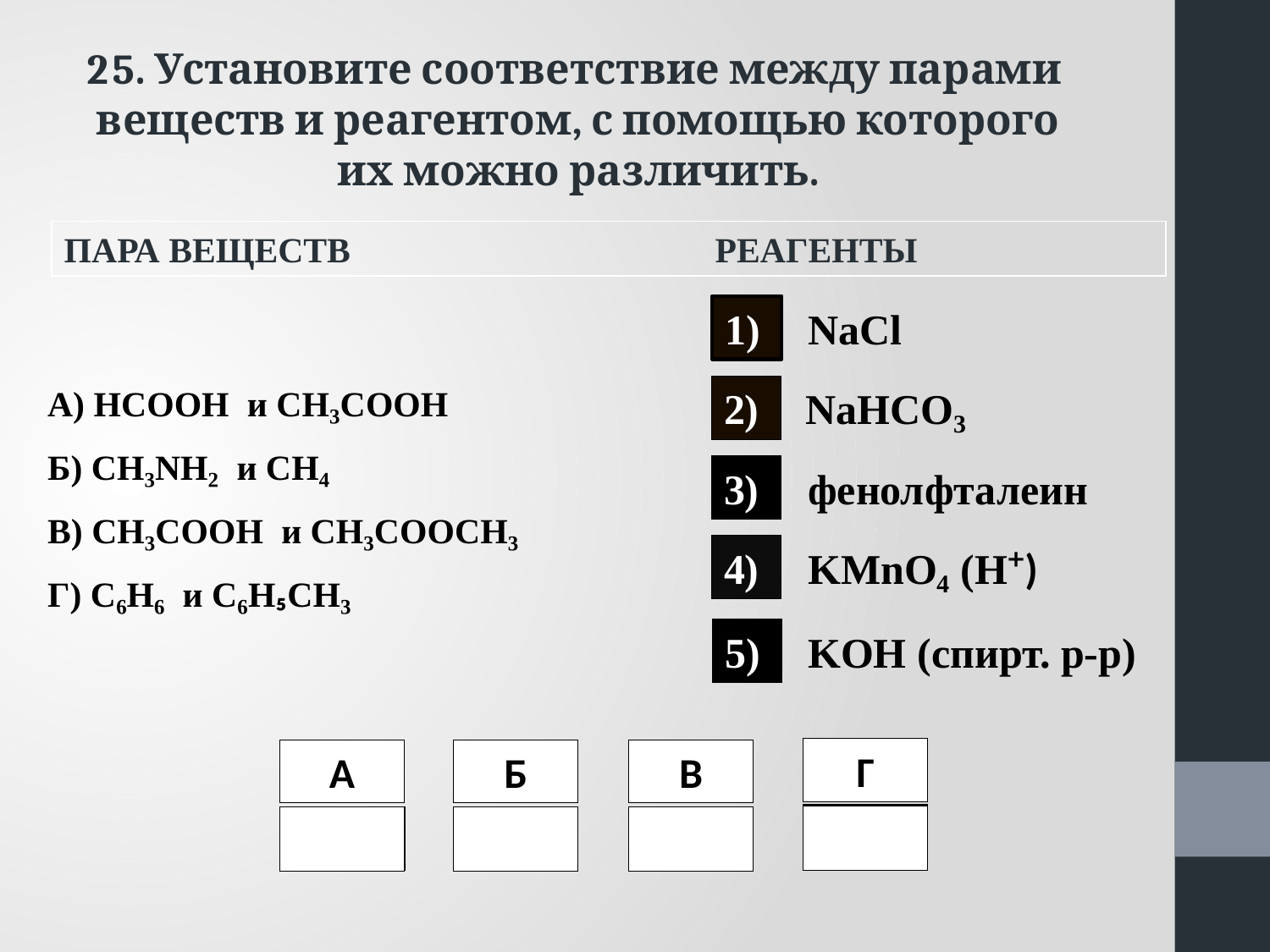

25. Уста­но­ви­те со­от­вет­ствие между па­ра­ми
ве­ществ и ре­а­ген­том, с по­мо­щью ко­то­ро­го их можно раз­ли­чить.
ПАРА ВЕ­ЩЕСТВ                                         РЕАГЕНТЫ
1)
NaCl
А) HCOOH  и CH₃COOH
Б) CH₃NH₂  и CH₄
В) CH₃COOH  и CH₃COOCH₃
Г) C₆H₆  и C₆H₅CH₃
2)
NaHCO₃
фе­нол­фта­ле­ин
3)
KMnO₄ (H⁺)
4)
KOH (спирт. р-р)
5)
Г
В
А
Б
4

4
3
2